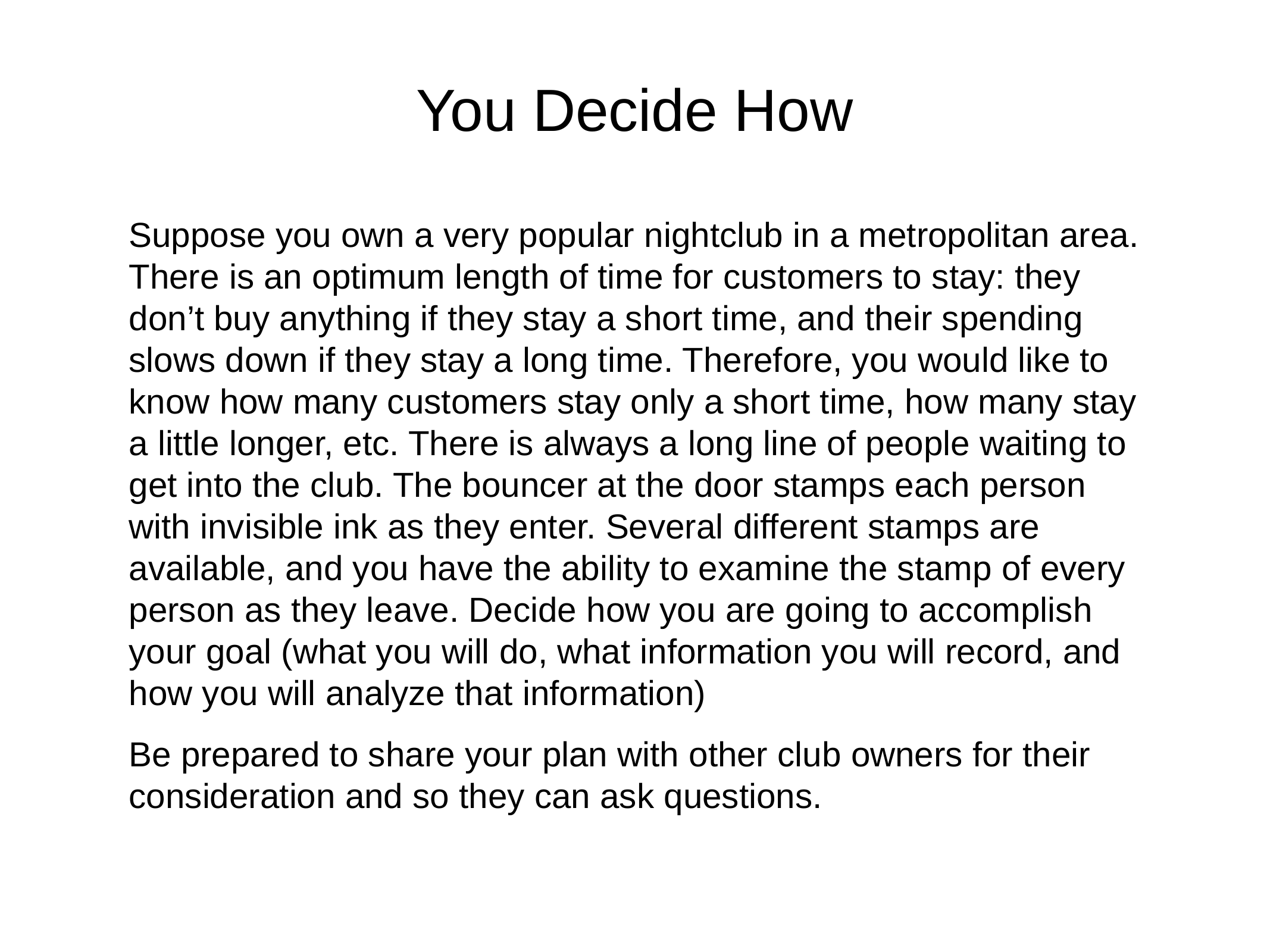

# You Decide How
Suppose you own a very popular nightclub in a metropolitan area. There is an optimum length of time for customers to stay: they don’t buy anything if they stay a short time, and their spending slows down if they stay a long time. Therefore, you would like to know how many customers stay only a short time, how many stay a little longer, etc. There is always a long line of people waiting to get into the club. The bouncer at the door stamps each person with invisible ink as they enter. Several different stamps are available, and you have the ability to examine the stamp of every person as they leave. Decide how you are going to accomplish your goal (what you will do, what information you will record, and how you will analyze that information)
Be prepared to share your plan with other club owners for their consideration and so they can ask questions.